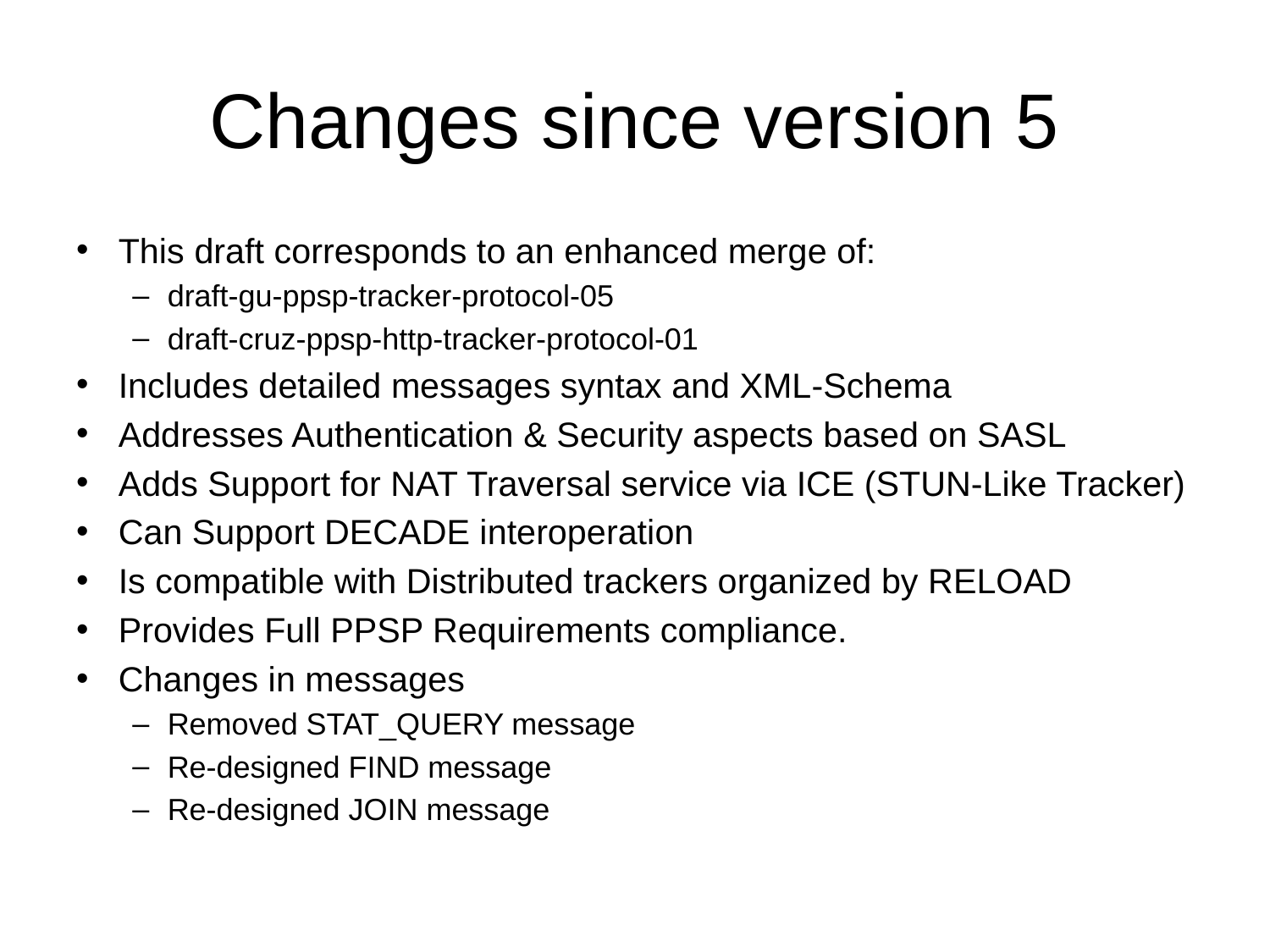

# Changes since version 5
This draft corresponds to an enhanced merge of:
draft-gu-ppsp-tracker-protocol-05
draft-cruz-ppsp-http-tracker-protocol-01
Includes detailed messages syntax and XML-Schema
Addresses Authentication & Security aspects based on SASL
Adds Support for NAT Traversal service via ICE (STUN-Like Tracker)
Can Support DECADE interoperation
Is compatible with Distributed trackers organized by RELOAD
Provides Full PPSP Requirements compliance.
Changes in messages
Removed STAT_QUERY message
Re-designed FIND message
Re-designed JOIN message